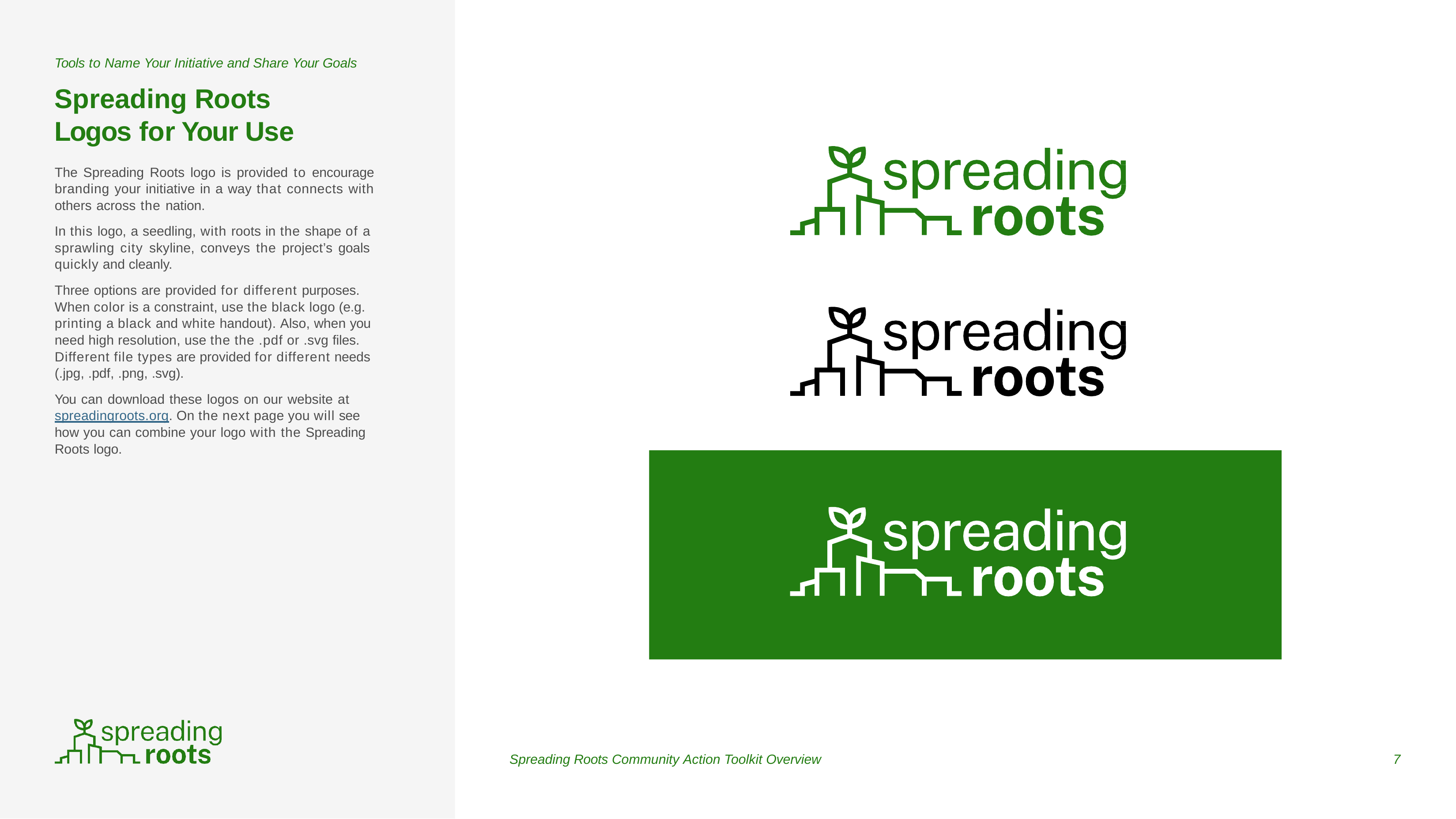

Tools to Name Your Initiative and Share Your Goals
# Spreading Roots Logos for Your Use

The Spreading Roots logo is provided to encourage branding your initiative in a way that connects with others across the nation.
In this logo, a seedling, with roots in the shape of a sprawling city skyline, conveys the project’s goals quickly and cleanly.
Three options are provided for different purposes. When color is a constraint, use the black logo (e.g. printing a black and white handout). Also, when you need high resolution, use the the .pdf or .svg files.
Different file types are provided for different needs (.jpg, .pdf, .png, .svg).
You can download these logos on our website at spreadingroots.org. On the next page you will see how you can combine your logo with the Spreading Roots logo.

Spreading Roots Community Action Toolkit Overview
7